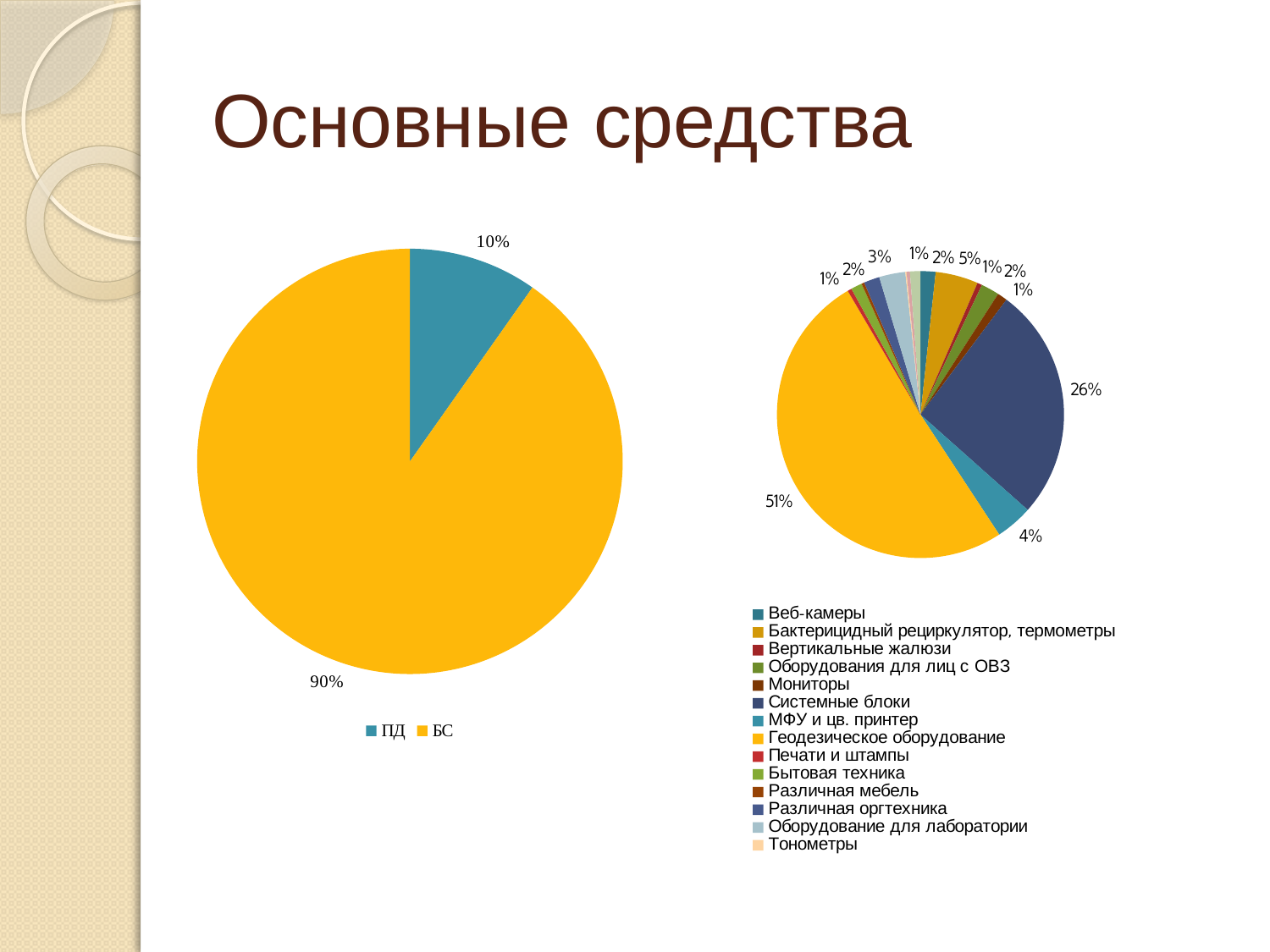

# Основные средства

### Chart

| Category |  |
|---|---|
| Веб-камеры | 66638.0 |
| Бактерицидный рециркулятор, термометры | 188600.0 |
| Вертикальные жалюзи | 20900.0 |
| Оборудования для лиц с ОВЗ | 80690.0 |
| Мониторы | 43698.0 |
| Системные блоки | 1031695.0 |
| МФУ и цв. принтер | 164293.0 |
| Геодезическое оборудование | 1989400.0 |
| Печати и штампы | 18280.0 |
| Бытовая техника | 49234.2 |
| Различная мебель | 12679.0 |
| Различная оргтехника | 69496.0 |
| Оборудование для лаборатории | 115299.0 |
| Тонометры | 5257.0 |
| Сплит-система | 14999.0 |
| Макет к 9 мая | 46000.0 |

### Chart

| Category |  |
|---|---|
| ПД | 384330.2 |
| БС | 3548828.0 |